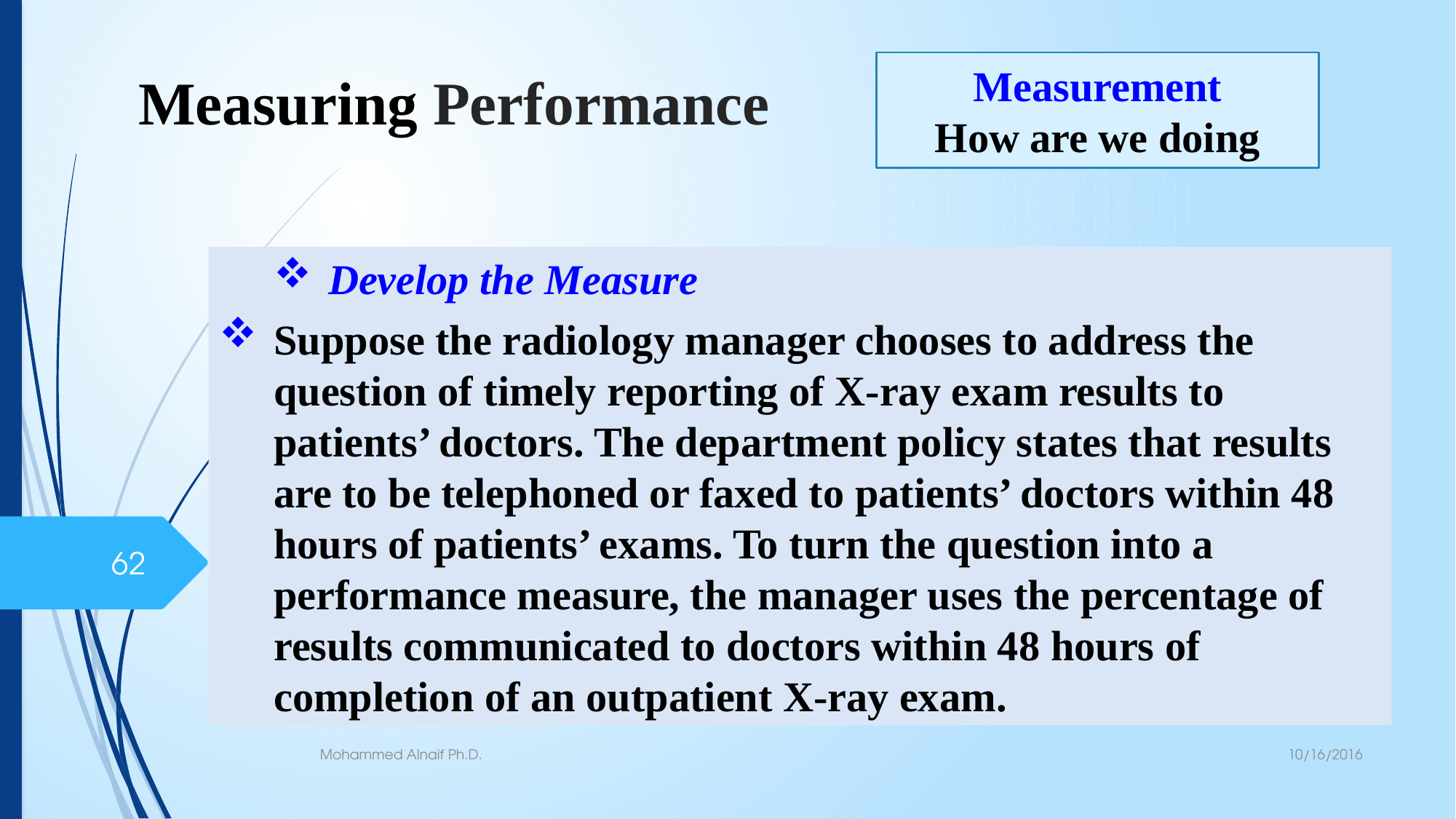

# Measuring Performance
Measurement
How are we doing
Develop the Measure
Suppose the radiology manager chooses to address the question of timely reporting of X-ray exam results to patients’ doctors. The department policy states that results are to be telephoned or faxed to patients’ doctors within 48 hours of patients’ exams. To turn the question into a performance measure, the manager uses the percentage of results communicated to doctors within 48 hours of completion of an outpatient X-ray exam.
62
10/16/2016
Mohammed Alnaif Ph.D.